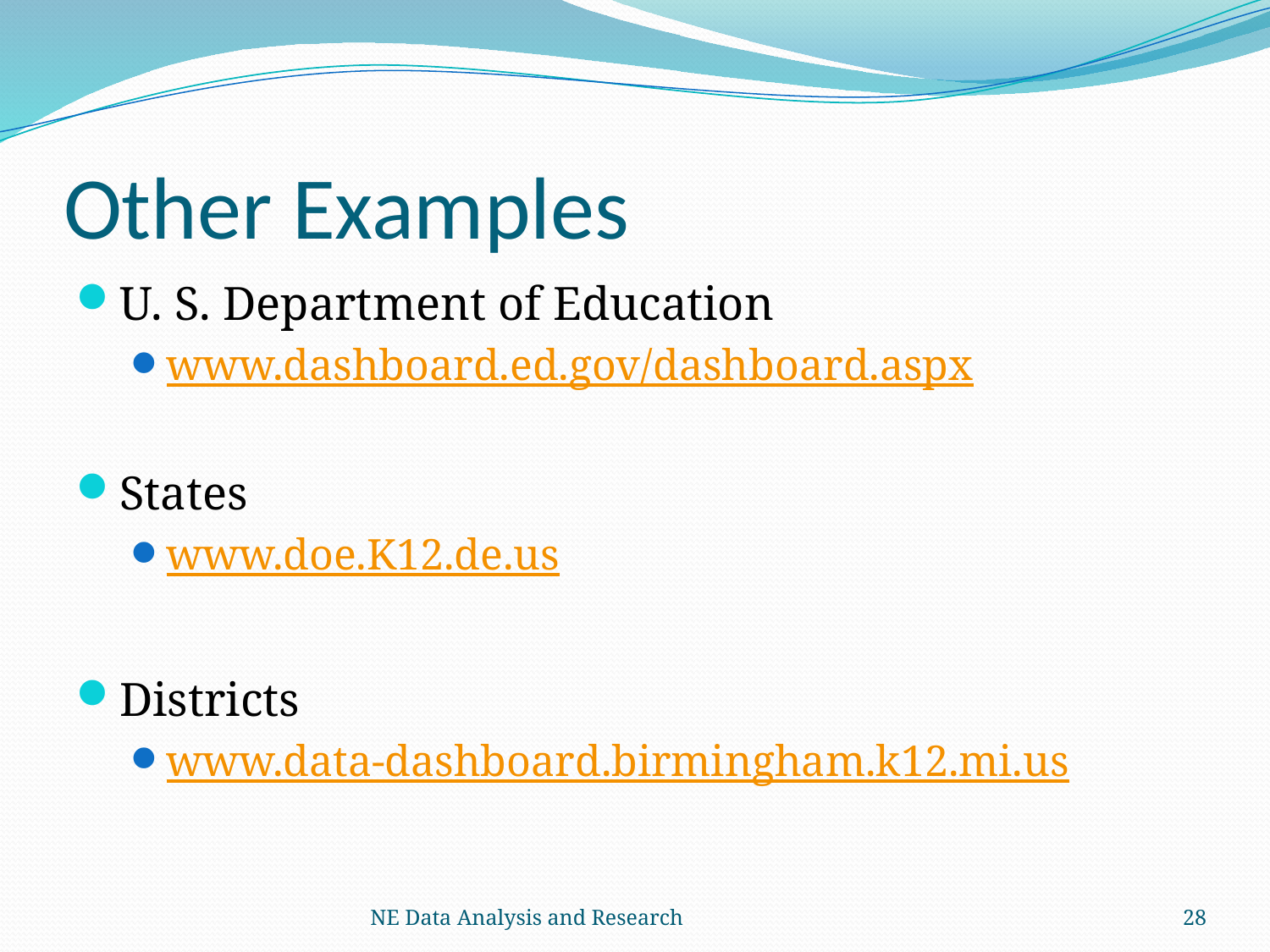

# Other Examples
U. S. Department of Education
www.dashboard.ed.gov/dashboard.aspx

States
www.doe.K12.de.us

Districts
www.data-dashboard.birmingham.k12.mi.us

NE Data Analysis and Research
28